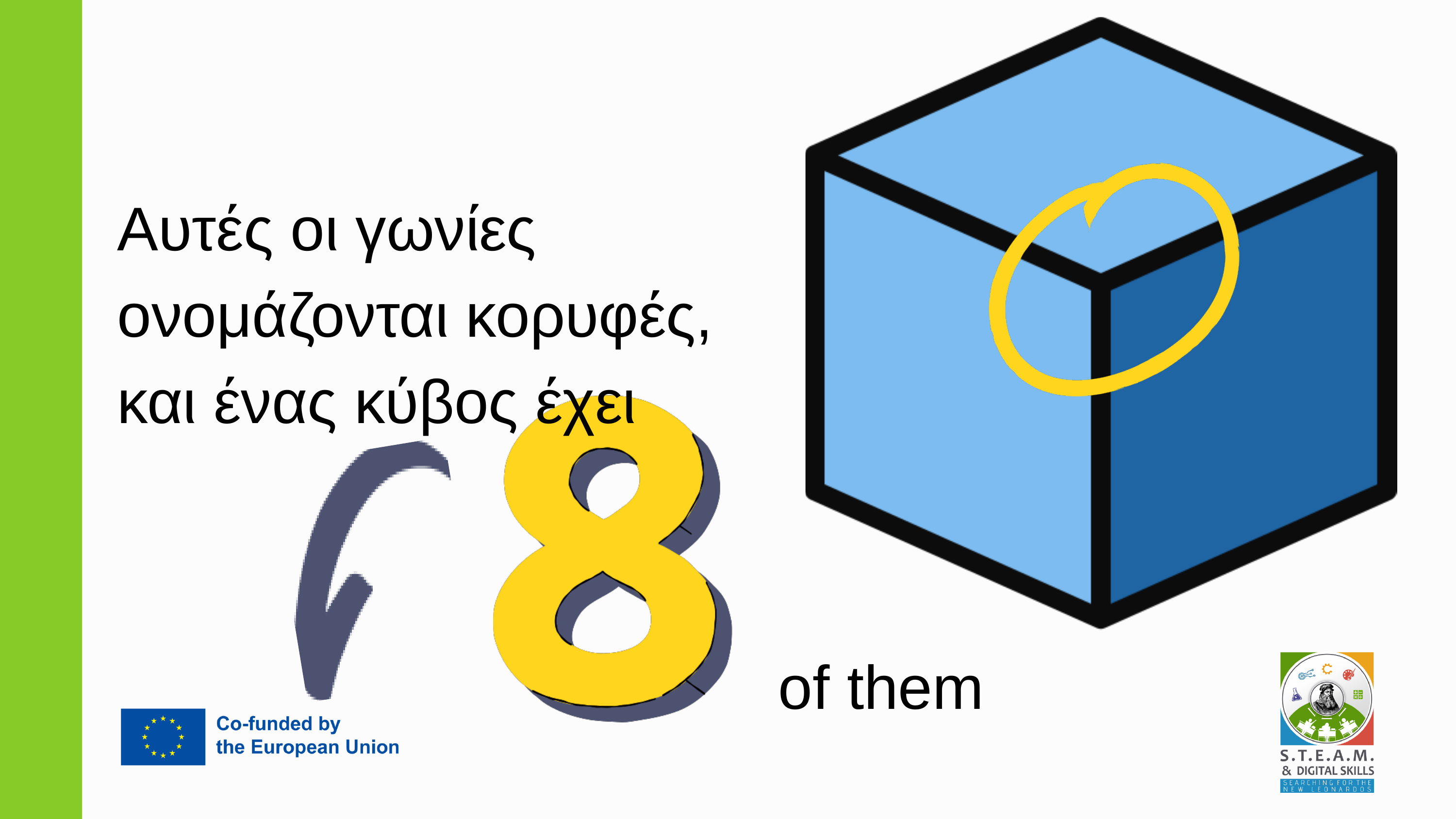

Αυτές οι γωνίες ονομάζονται κορυφές, και ένας κύβος έχει

of them